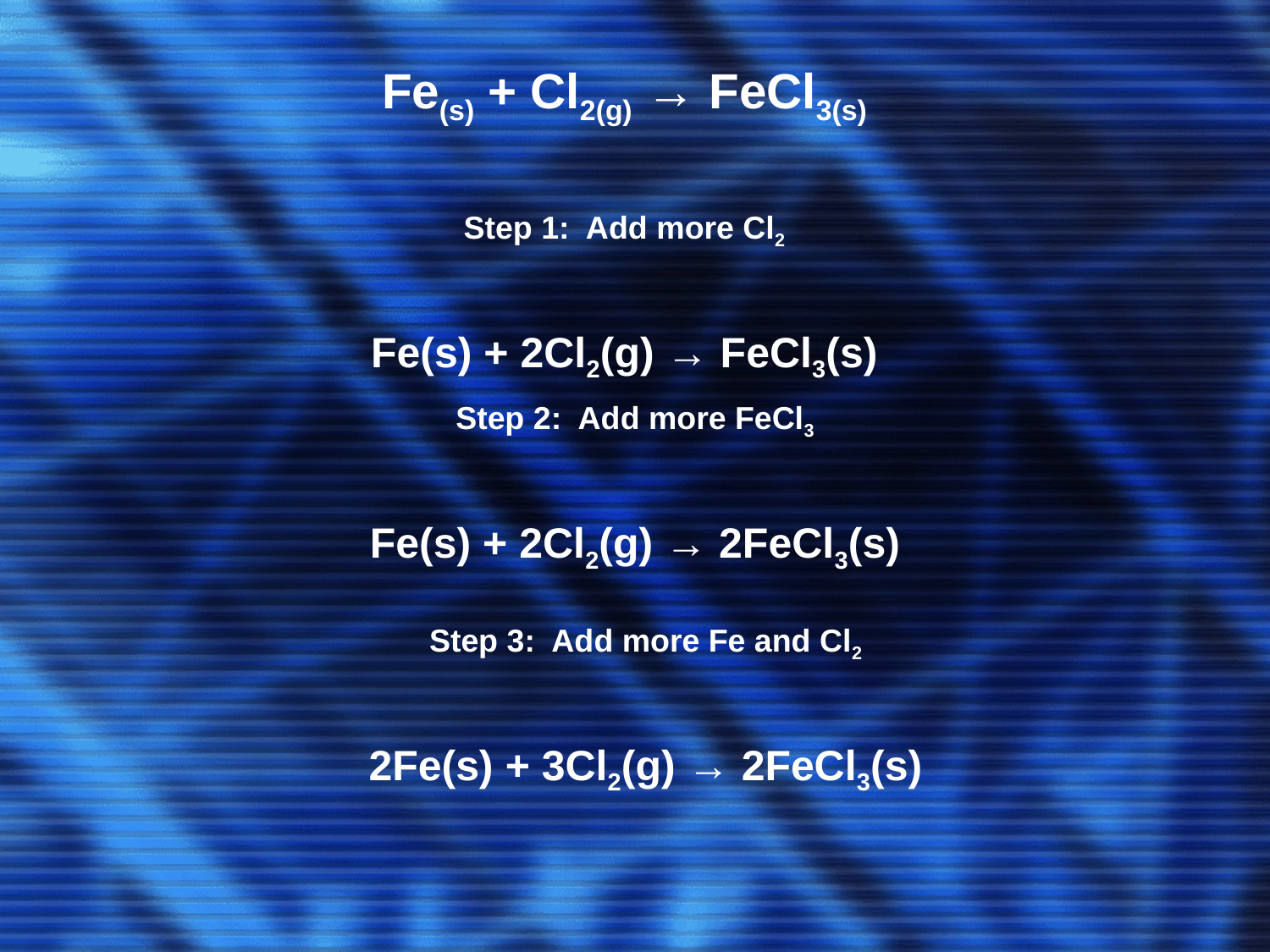

Fe(s) + Cl2(g) → FeCl3(s)

Step 1:  Add more Cl2

Fe(s) + 2Cl2(g) → FeCl3(s)

Step 2:  Add more FeCl3

Fe(s) + 2Cl2(g) → 2FeCl3(s)
Step 3:  Add more Fe and Cl2

2Fe(s) + 3Cl2(g) → 2FeCl3(s)